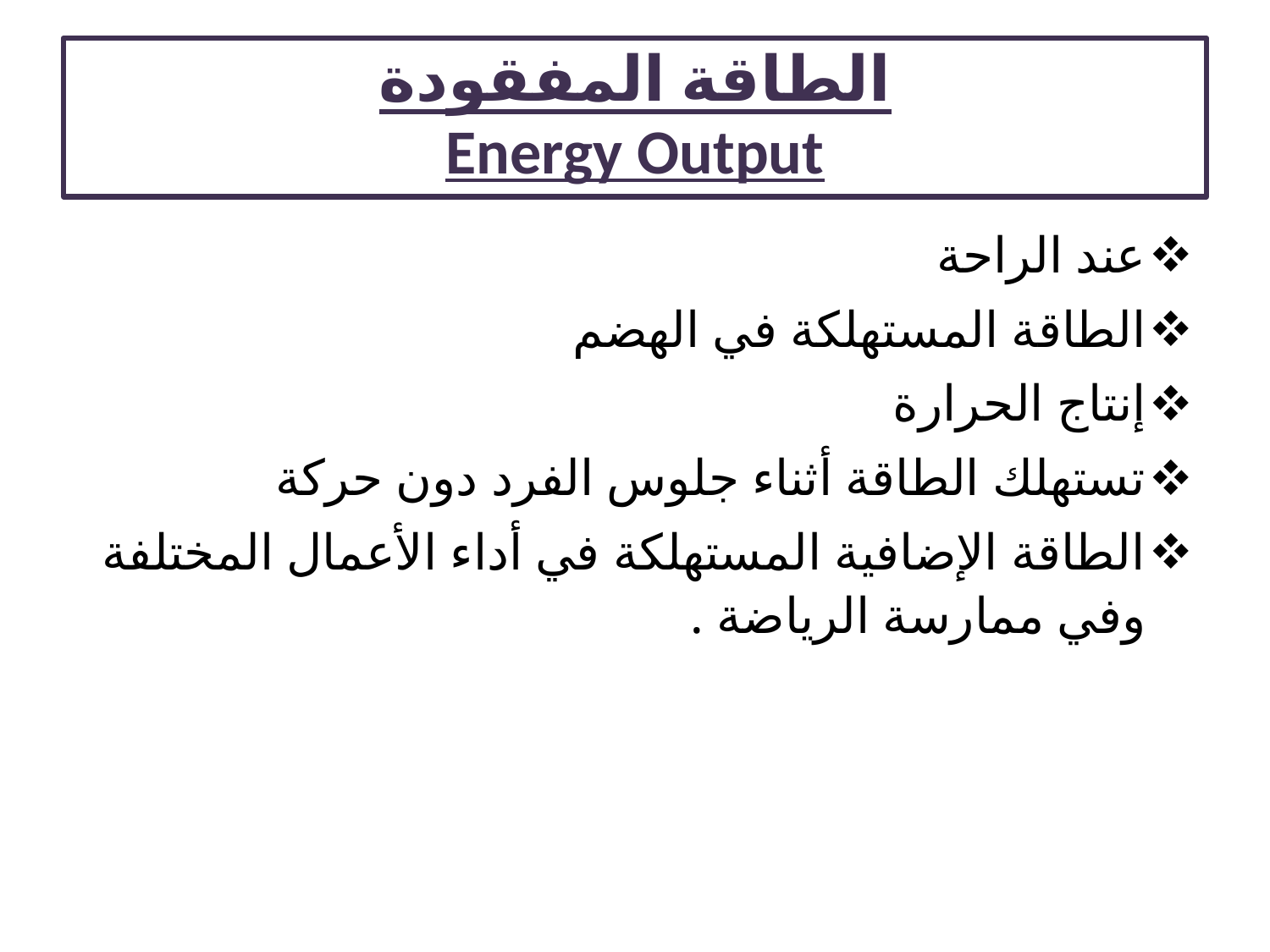

# الطاقة المفقودة Energy Output
عند الراحة
الطاقة المستهلكة في الهضم
إنتاج الحرارة
تستهلك الطاقة أثناء جلوس الفرد دون حركة
الطاقة الإضافية المستهلكة في أداء الأعمال المختلفة وفي ممارسة الرياضة .